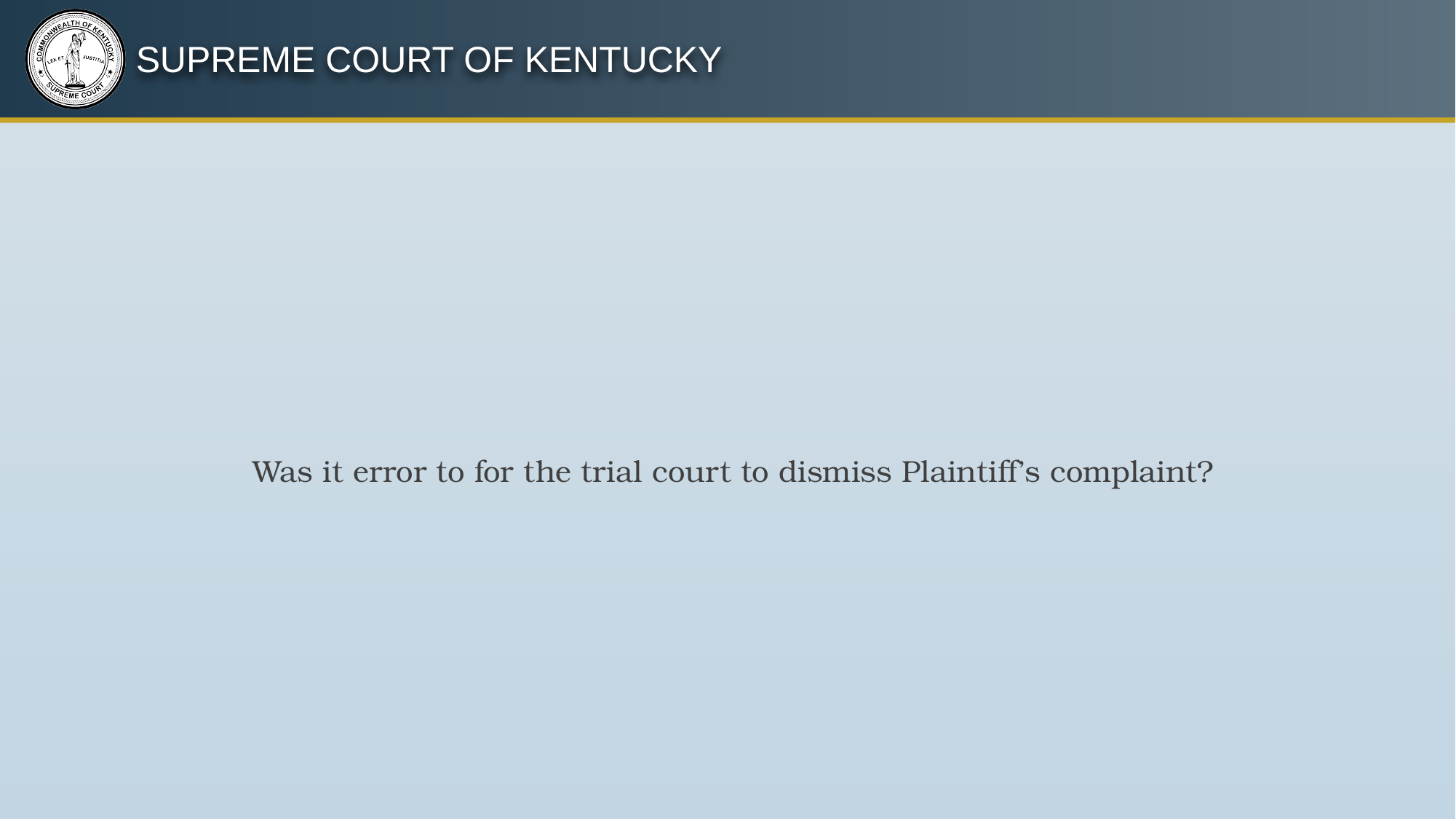

Was it error to for the trial court to dismiss Plaintiff’s complaint?